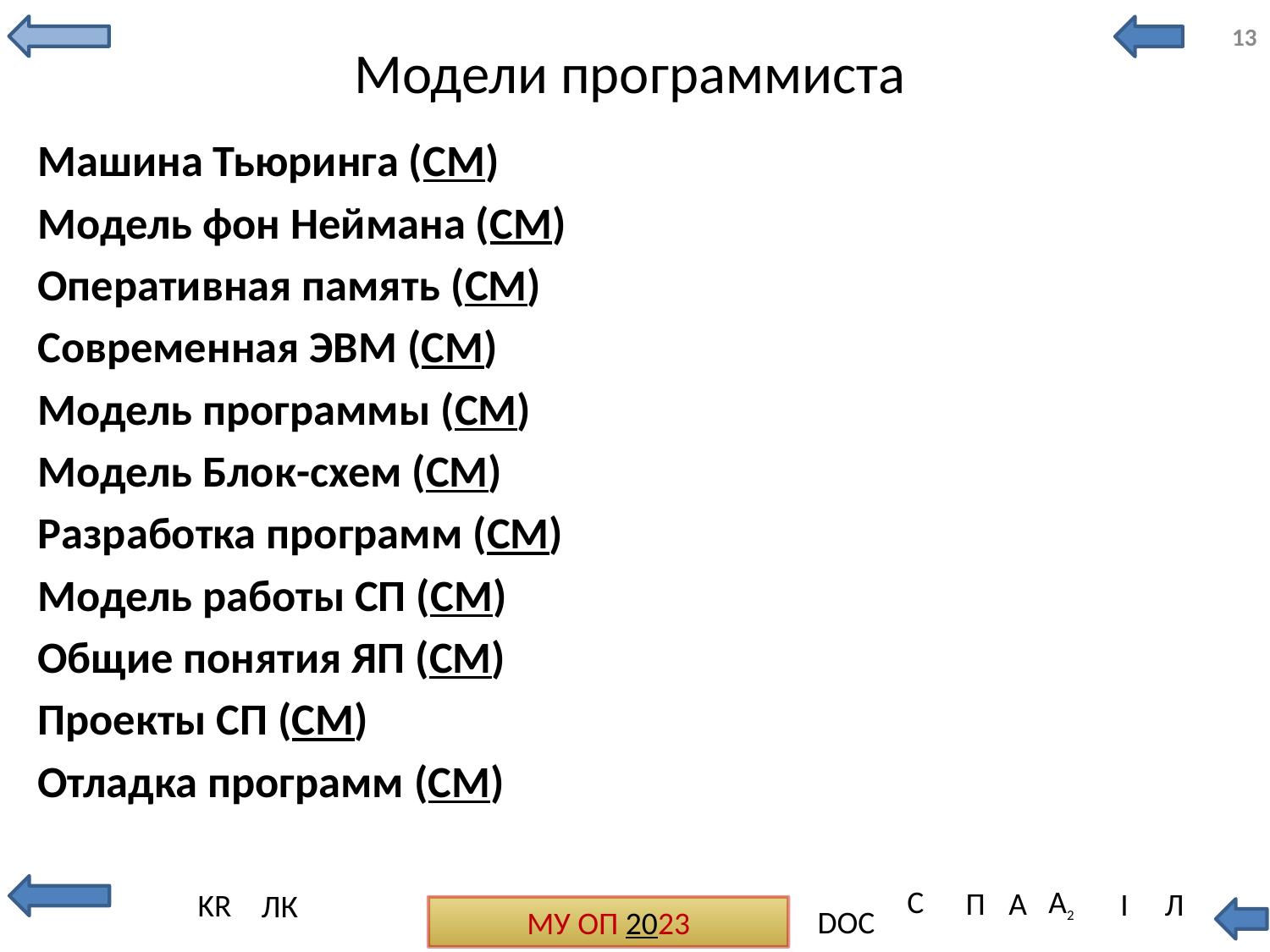

13
# Модели программиста
Машина Тьюринга (СМ)
Модель фон Неймана (СМ)
Оперативная память (СМ)
Современная ЭВМ (СМ)
Модель программы (СМ)
Модель Блок-схем (СМ)
Разработка программ (СМ)
Модель работы СП (СМ)
Общие понятия ЯП (СМ)
Проекты СП (СМ)
Отладка программ (СМ)